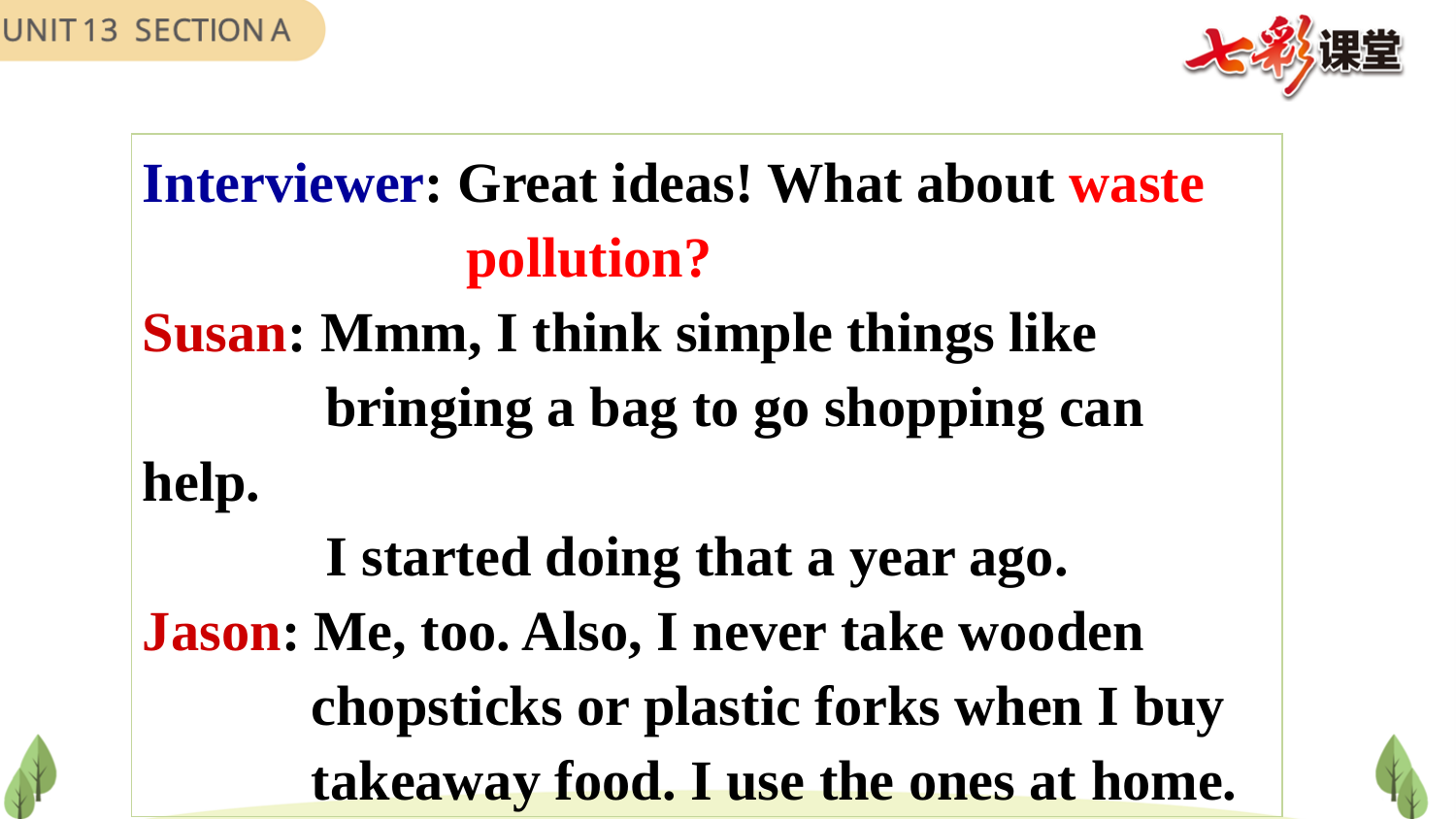

Interviewer: Great ideas! What about waste
                       pollution?
Susan: Mmm, I think simple things like
             bringing a bag to go shopping can help.
             I started doing that a year ago.
Jason: Me, too. Also, I never take wooden
            chopsticks or plastic forks when I buy
            takeaway food. I use the ones at home.